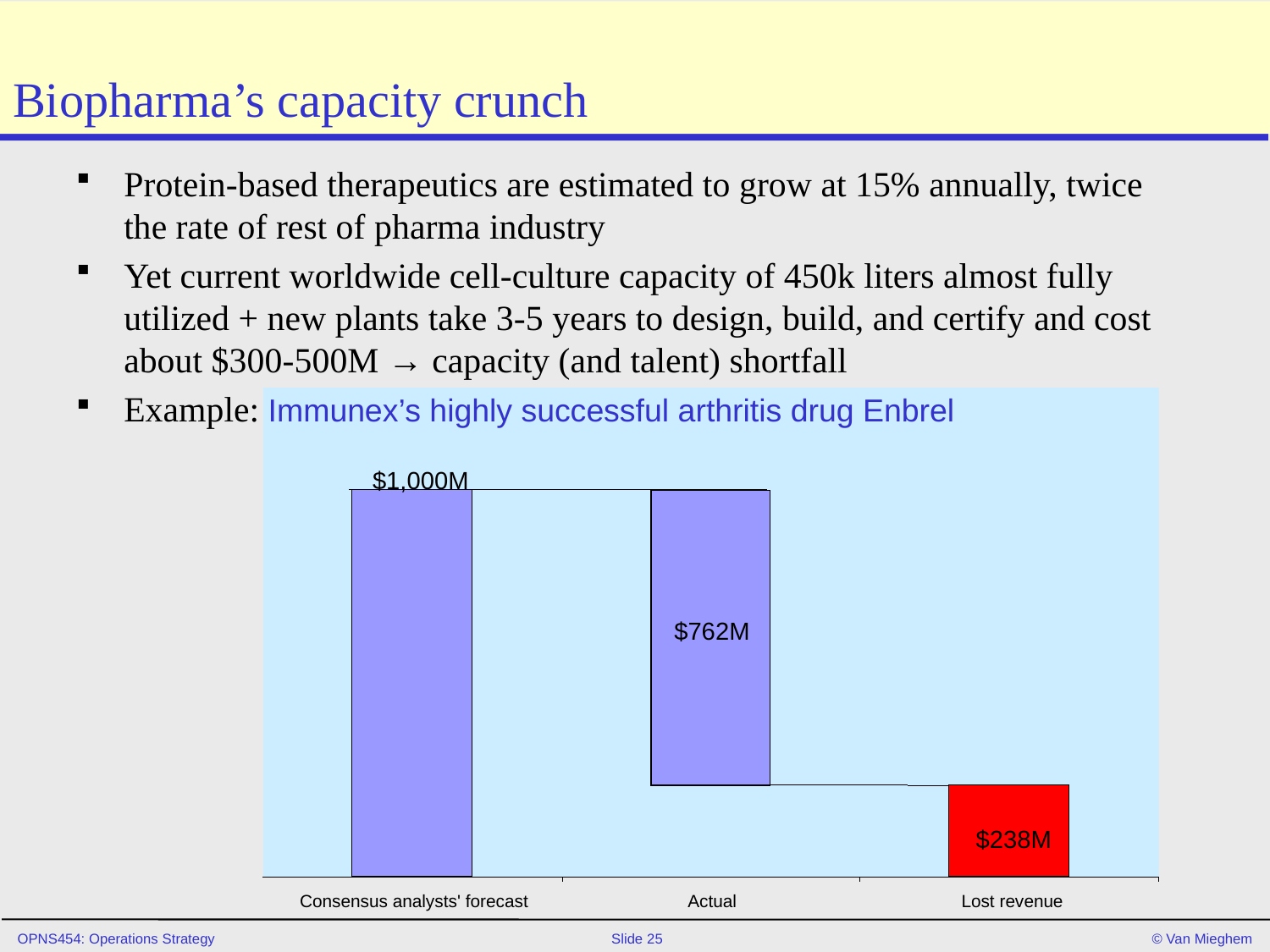

# Biopharma’s capacity crunch
Protein-based therapeutics are estimated to grow at 15% annually, twice the rate of rest of pharma industry
Yet current worldwide cell-culture capacity of 450k liters almost fully utilized + new plants take 3-5 years to design, build, and certify and cost about $300-500M → capacity (and talent) shortfall
Example: Immunex’s highly successful arthritis drug Enbrel

$1,000M

$762M

$238M

Consensus analysts' forecast
Actual
Lost revenue